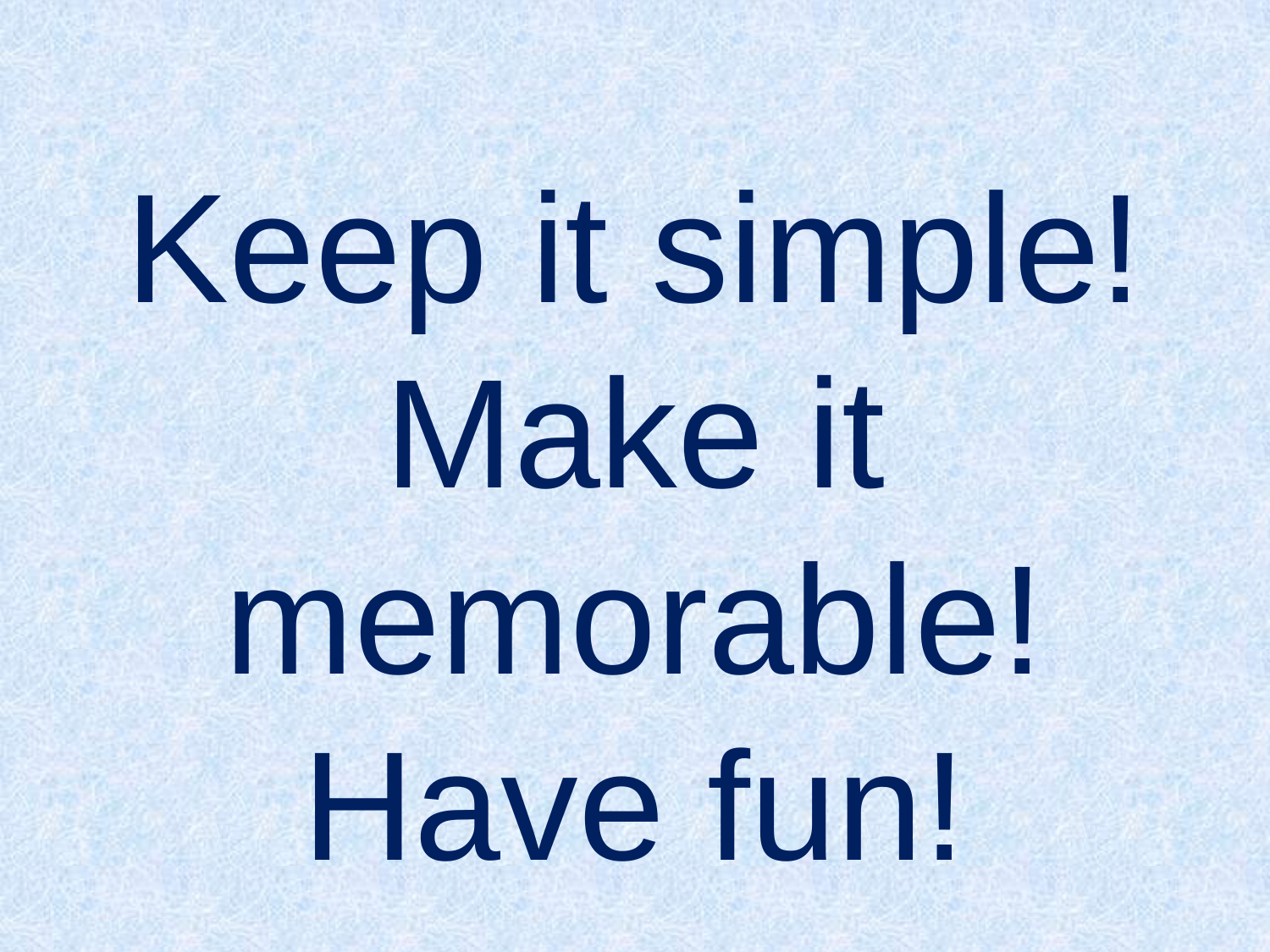

Keep it simple!
Make it memorable!
Have fun!